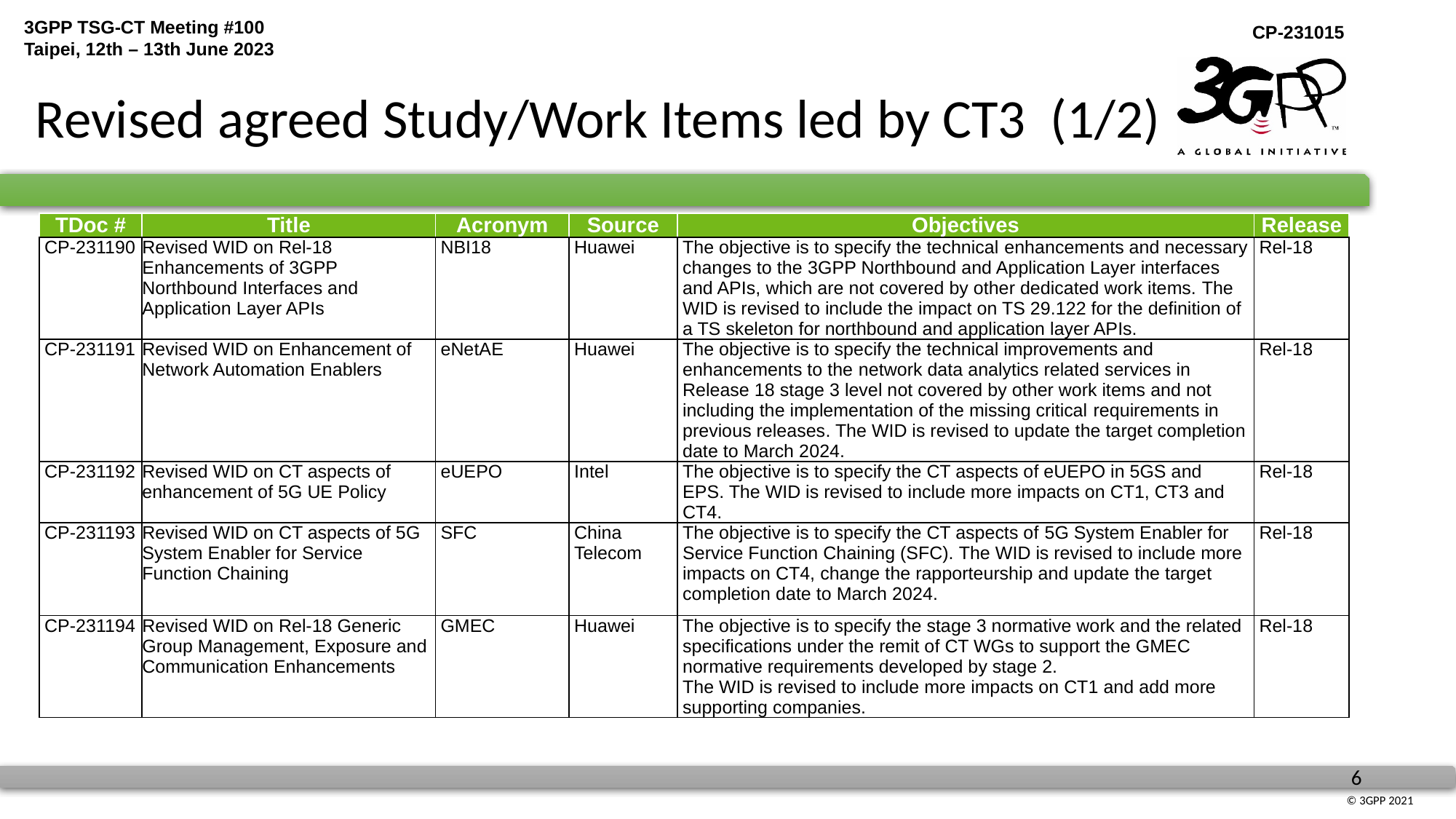

# Revised agreed Study/Work Items led by CT3  (1/2)
| TDoc # | Title | Acronym | Source | Objectives | Release |
| --- | --- | --- | --- | --- | --- |
| CP-231190 | Revised WID on Rel-18 Enhancements of 3GPP Northbound Interfaces and Application Layer APIs | NBI18 | Huawei | The objective is to specify the technical enhancements and necessary changes to the 3GPP Northbound and Application Layer interfaces and APIs, which are not covered by other dedicated work items. The WID is revised to include the impact on TS 29.122 for the definition of a TS skeleton for northbound and application layer APIs. | Rel-18 |
| CP-231191 | Revised WID on Enhancement of Network Automation Enablers | eNetAE | Huawei | The objective is to specify the technical improvements and enhancements to the network data analytics related services in Release 18 stage 3 level not covered by other work items and not including the implementation of the missing critical requirements in previous releases. The WID is revised to update the target completion date to March 2024. | Rel-18 |
| CP-231192 | Revised WID on CT aspects of enhancement of 5G UE Policy | eUEPO | Intel | The objective is to specify the CT aspects of eUEPO in 5GS and EPS. The WID is revised to include more impacts on CT1, CT3 and CT4. | Rel-18 |
| CP-231193 | Revised WID on CT aspects of 5G System Enabler for Service Function Chaining | SFC | China Telecom | The objective is to specify the CT aspects of 5G System Enabler for Service Function Chaining (SFC). The WID is revised to include more impacts on CT4, change the rapporteurship and update the target completion date to March 2024. | Rel-18 |
| CP-231194 | Revised WID on Rel-18 Generic Group Management, Exposure and Communication Enhancements | GMEC | Huawei | The objective is to specify the stage 3 normative work and the related specifications under the remit of CT WGs to support the GMEC normative requirements developed by stage 2. The WID is revised to include more impacts on CT1 and add more supporting companies. | Rel-18 |